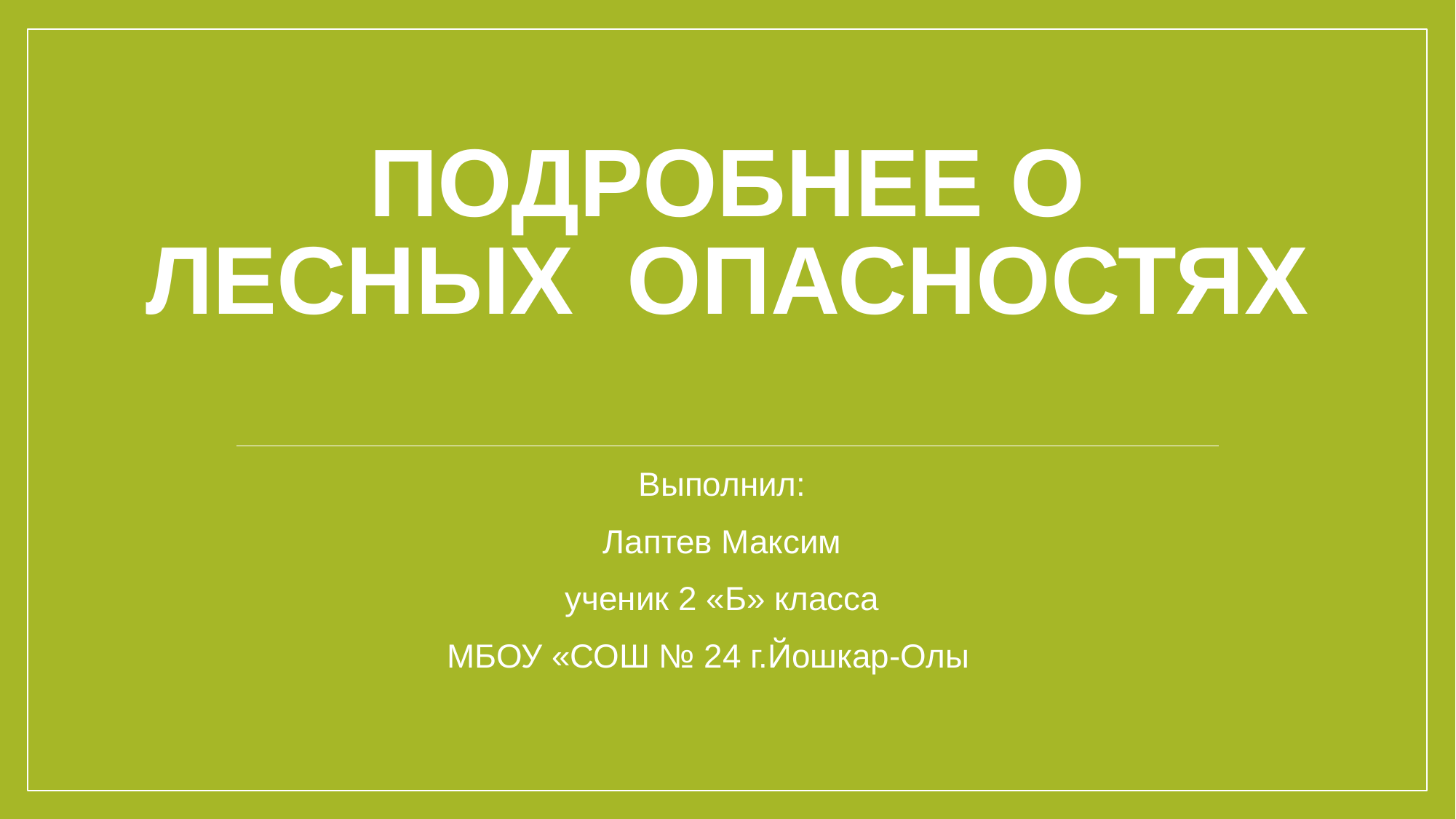

# Подробнее о лесных  опасностях
Выполнил:
Лаптев Максим
ученик 2 «Б» класса
МБОУ «СОШ № 24 г.Йошкар-Олы